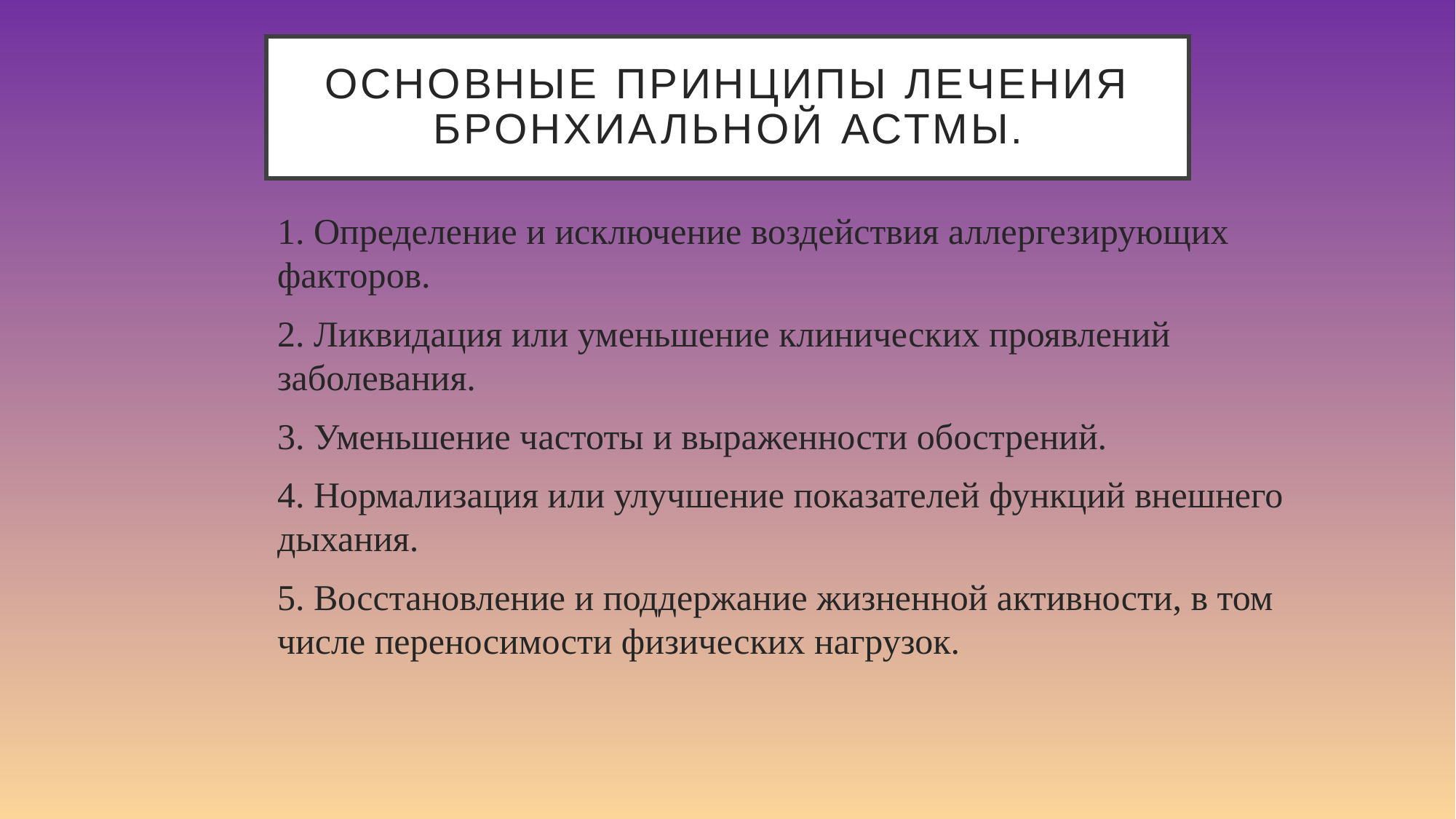

# Основные принципы лечения бронхиальной астмы.
1. Определение и исключение воздействия аллергезирующих факторов.
2. Ликвидация или уменьшение клинических проявлений заболевания.
3. Уменьшение частоты и выраженности обострений.
4. Нормализация или улучшение показателей функций внешнего дыхания.
5. Восстановление и поддержание жизненной активности, в том числе переносимости физических нагрузок.